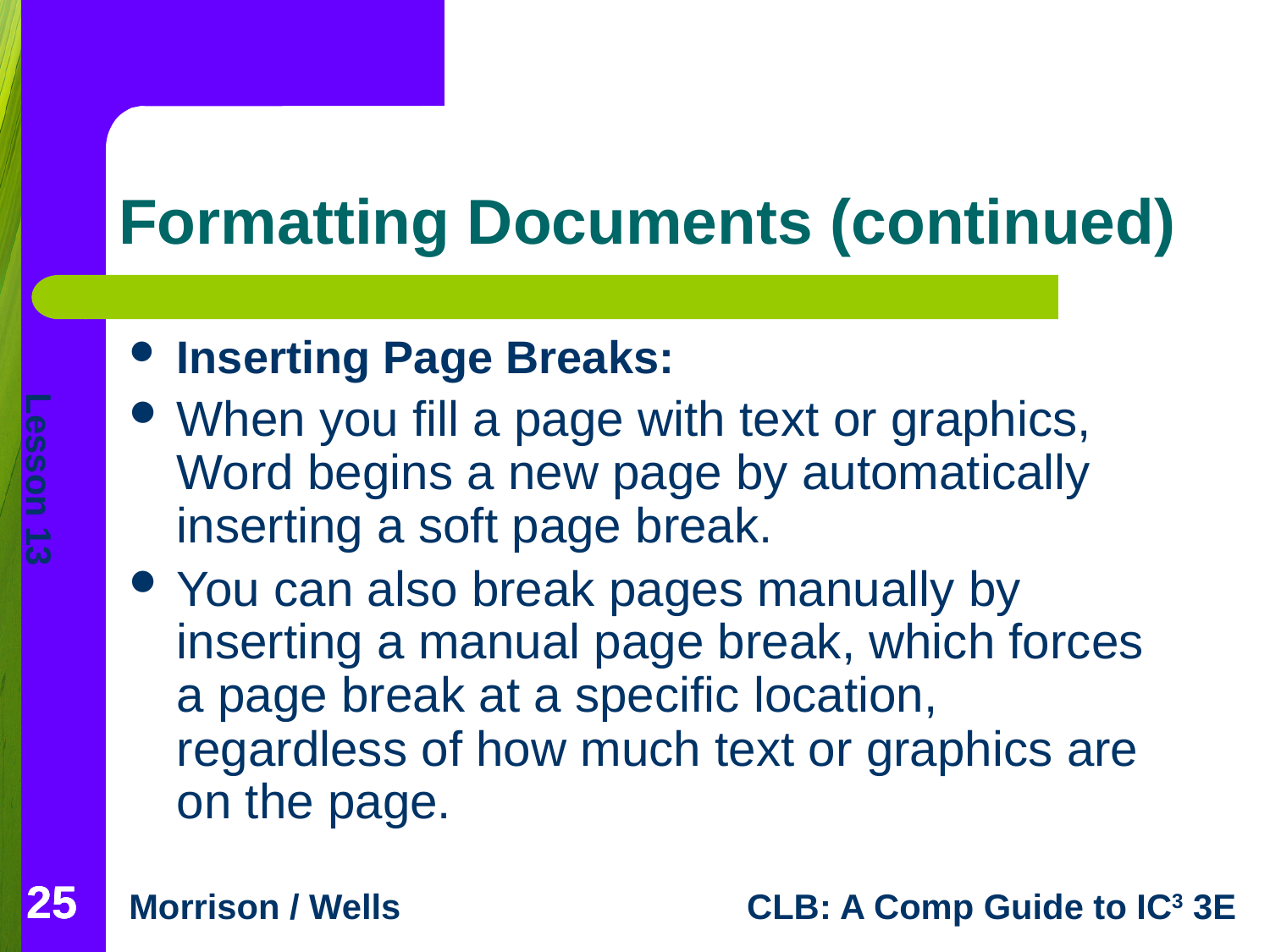

# Formatting Documents (continued)
Inserting Page Breaks:
When you fill a page with text or graphics, Word begins a new page by automatically inserting a soft page break.
You can also break pages manually by inserting a manual page break, which forces a page break at a specific location, regardless of how much text or graphics are on the page.

25
25
25